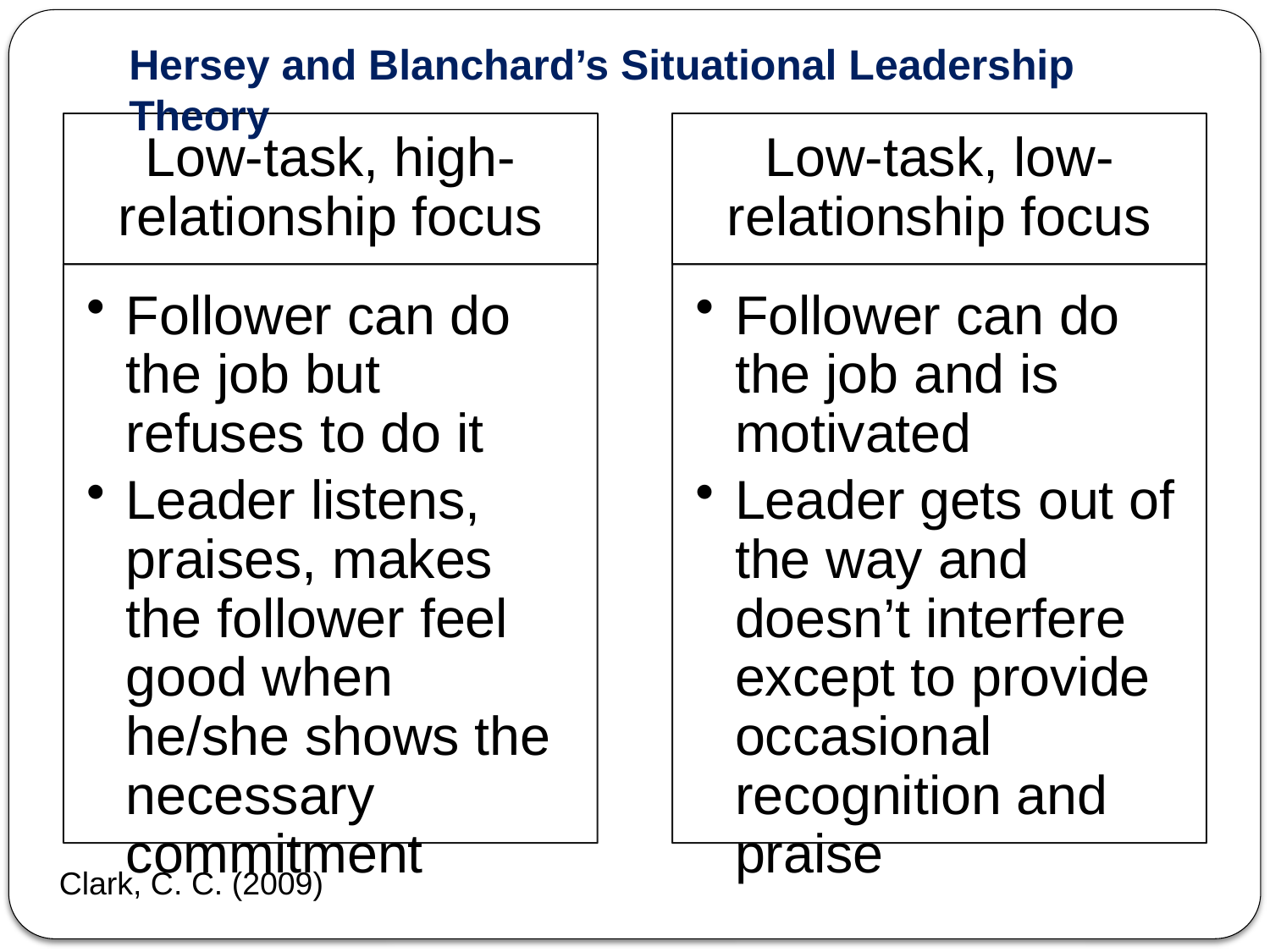

Hersey and Blanchard’s Situational Leadership Theory
Low-task, high-relationship focus
Follower can do the job but refuses to do it
Leader listens, praises, makes the follower feel good when he/she shows the necessary commitment
Low-task, low-relationship focus
Follower can do the job and is motivated
Leader gets out of the way and doesn’t interfere except to provide occasional recognition and praise
Clark, C. C. (2009)